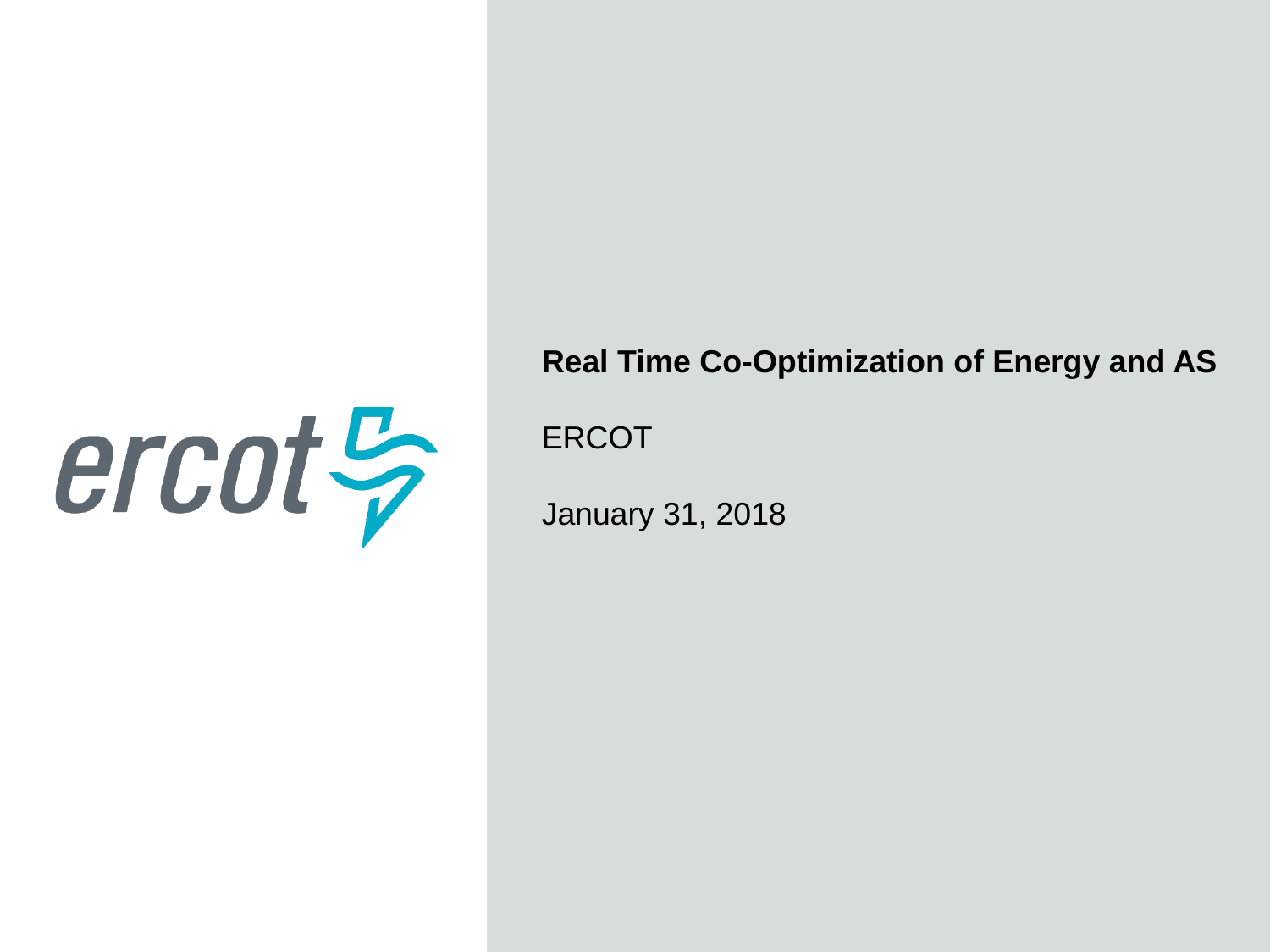

Real Time Co-Optimization of Energy and AS

ERCOT

January 31, 2018